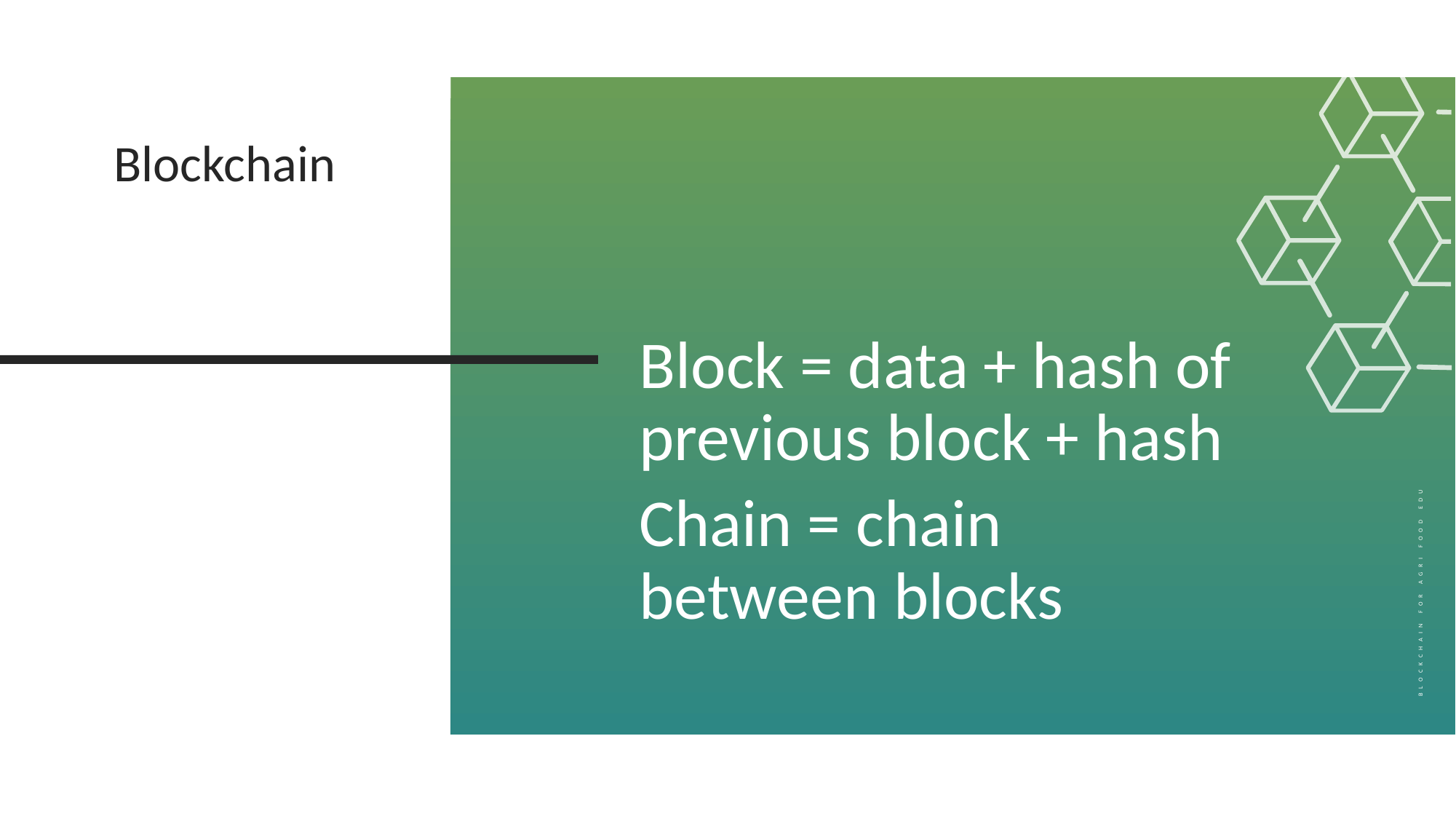

Blockchain
Block = data + hash of previous block + hash
Chain = chain between blocks